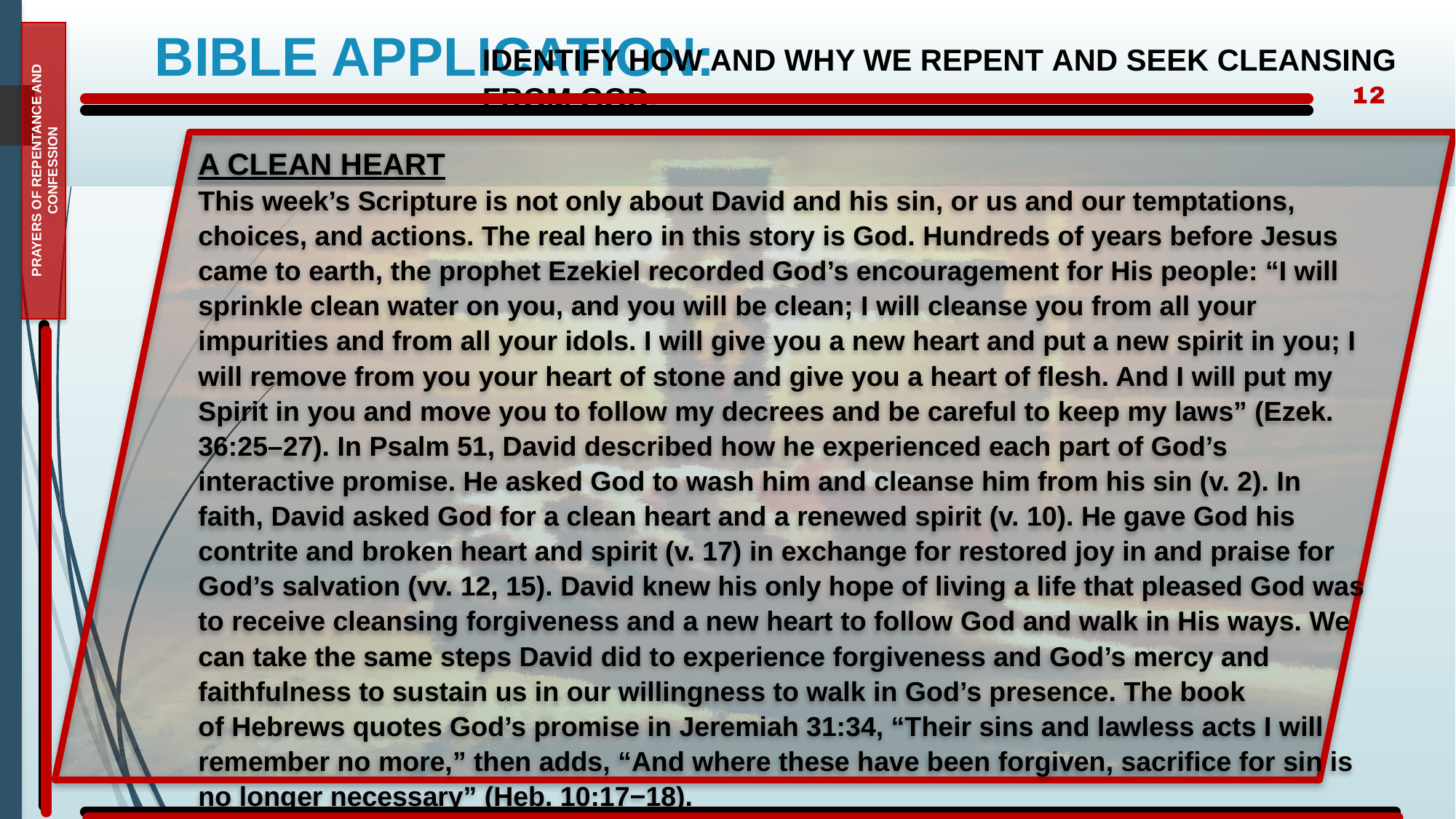

Bible Application:
Identify how and why we repent and seek cleansing from God.
12

A Clean Heart
This week’s Scripture is not only about David and his sin, or us and our temptations, choices, and actions. The real hero in this story is God. Hundreds of years before Jesus came to earth, the prophet Ezekiel recorded God’s encouragement for His people: “I will sprinkle clean water on you, and you will be clean; I will cleanse you from all your impurities and from all your idols. I will give you a new heart and put a new spirit in you; I will remove from you your heart of stone and give you a heart of flesh. And I will put my Spirit in you and move you to follow my decrees and be careful to keep my laws” (Ezek. 36:25–27). In Psalm 51, David described how he experienced each part of God’s interactive promise. He asked God to wash him and cleanse him from his sin (v. 2). In faith, David asked God for a clean heart and a renewed spirit (v. 10). He gave God his contrite and broken heart and spirit (v. 17) in exchange for restored joy in and praise for God’s salvation (vv. 12, 15). David knew his only hope of living a life that pleased God was to receive cleansing forgiveness and a new heart to follow God and walk in His ways. We can take the same steps David did to experience forgiveness and God’s mercy and faithfulness to sustain us in our willingness to walk in God’s presence. The book of Hebrews quotes God’s promise in Jeremiah 31:34, “Their sins and lawless acts I will remember no more,” then adds, “And where these have been forgiven, sacrifice for sin is no longer necessary” (Heb. 10:17−18).

Prayers of Repentance and confession